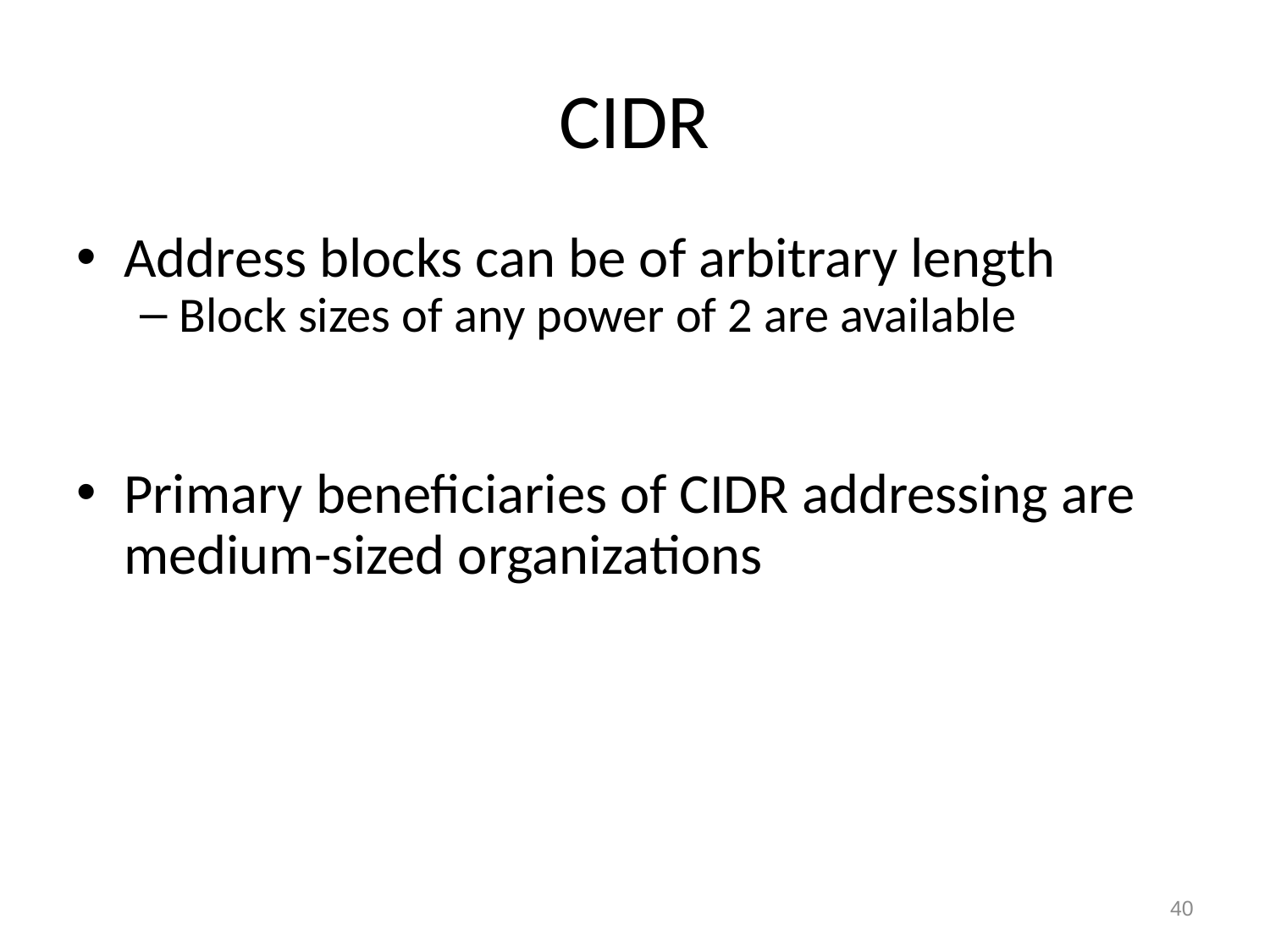

# CIDR
Address blocks can be of arbitrary length
Block sizes of any power of 2 are available

Primary beneficiaries of CIDR addressing are medium-sized organizations

40